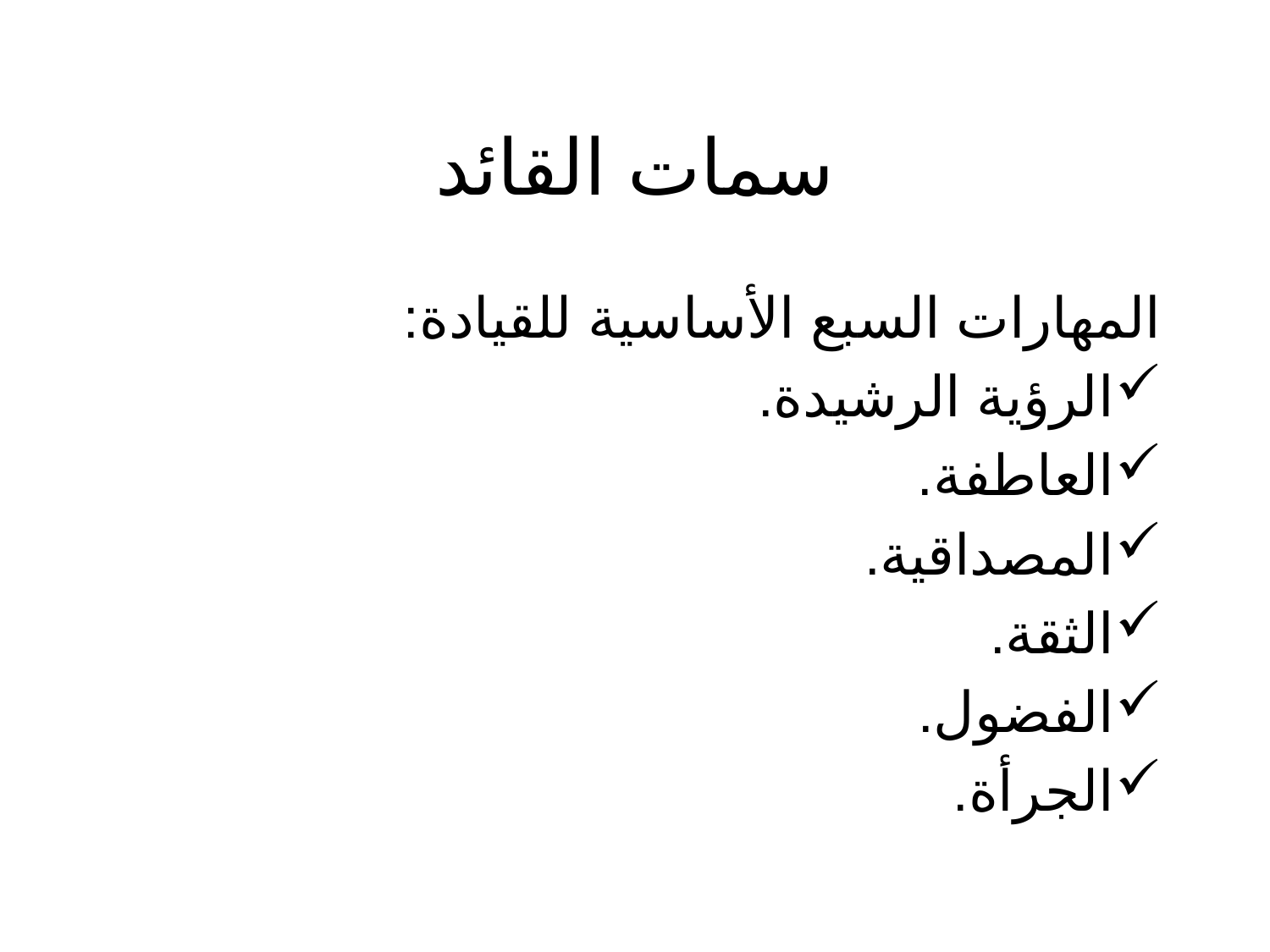

# سمات القائد
المهارات السبع الأساسية للقيادة:
الرؤية الرشيدة.
العاطفة.
المصداقية.
الثقة.
الفضول.
الجرأة.